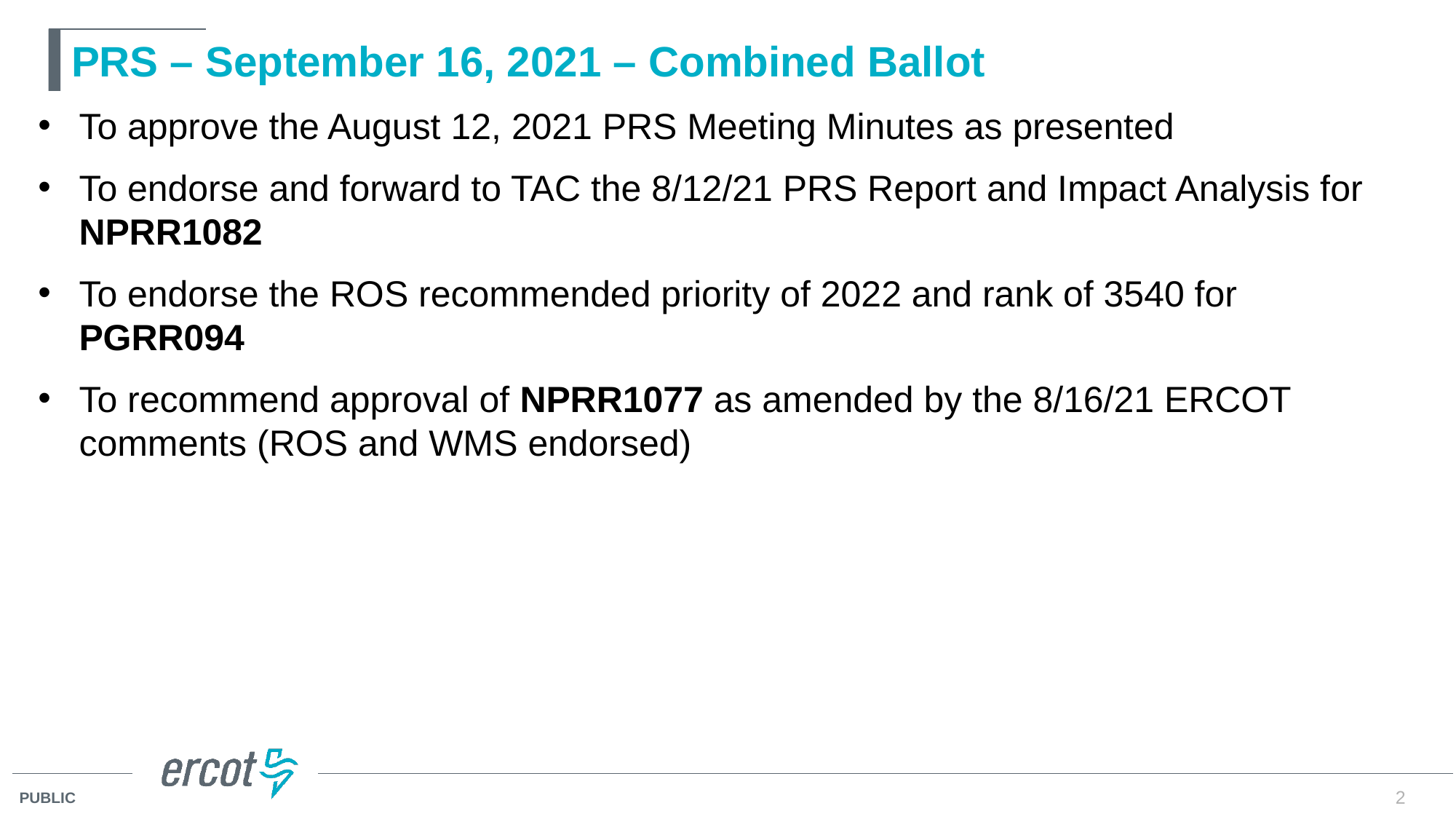

# PRS – September 16, 2021 – Combined Ballot
To approve the August 12, 2021 PRS Meeting Minutes as presented
To endorse and forward to TAC the 8/12/21 PRS Report and Impact Analysis for NPRR1082
To endorse the ROS recommended priority of 2022 and rank of 3540 for PGRR094
To recommend approval of NPRR1077 as amended by the 8/16/21 ERCOT comments (ROS and WMS endorsed)
2